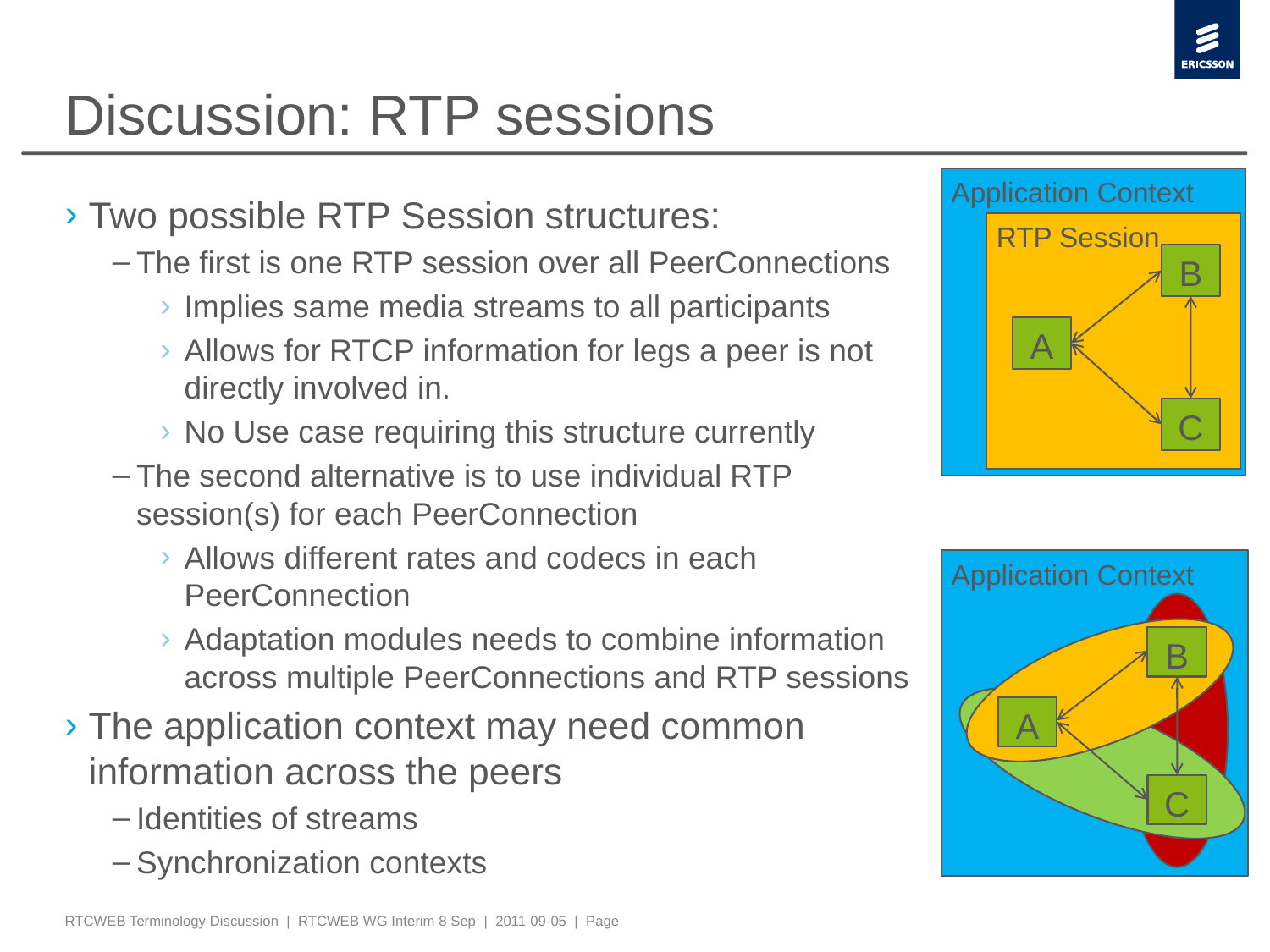

# Discussion: RTP sessions
Application Context
RTP Session
B
A
C
Two possible RTP Session structures:
The first is one RTP session over all PeerConnections
Implies same media streams to all participants
Allows for RTCP information for legs a peer is not directly involved in.
No Use case requiring this structure currently
The second alternative is to use individual RTP session(s) for each PeerConnection
Allows different rates and codecs in each PeerConnection
Adaptation modules needs to combine information across multiple PeerConnections and RTP sessions
The application context may need common information across the peers
Identities of streams
Synchronization contexts
Application Context

B

A

C